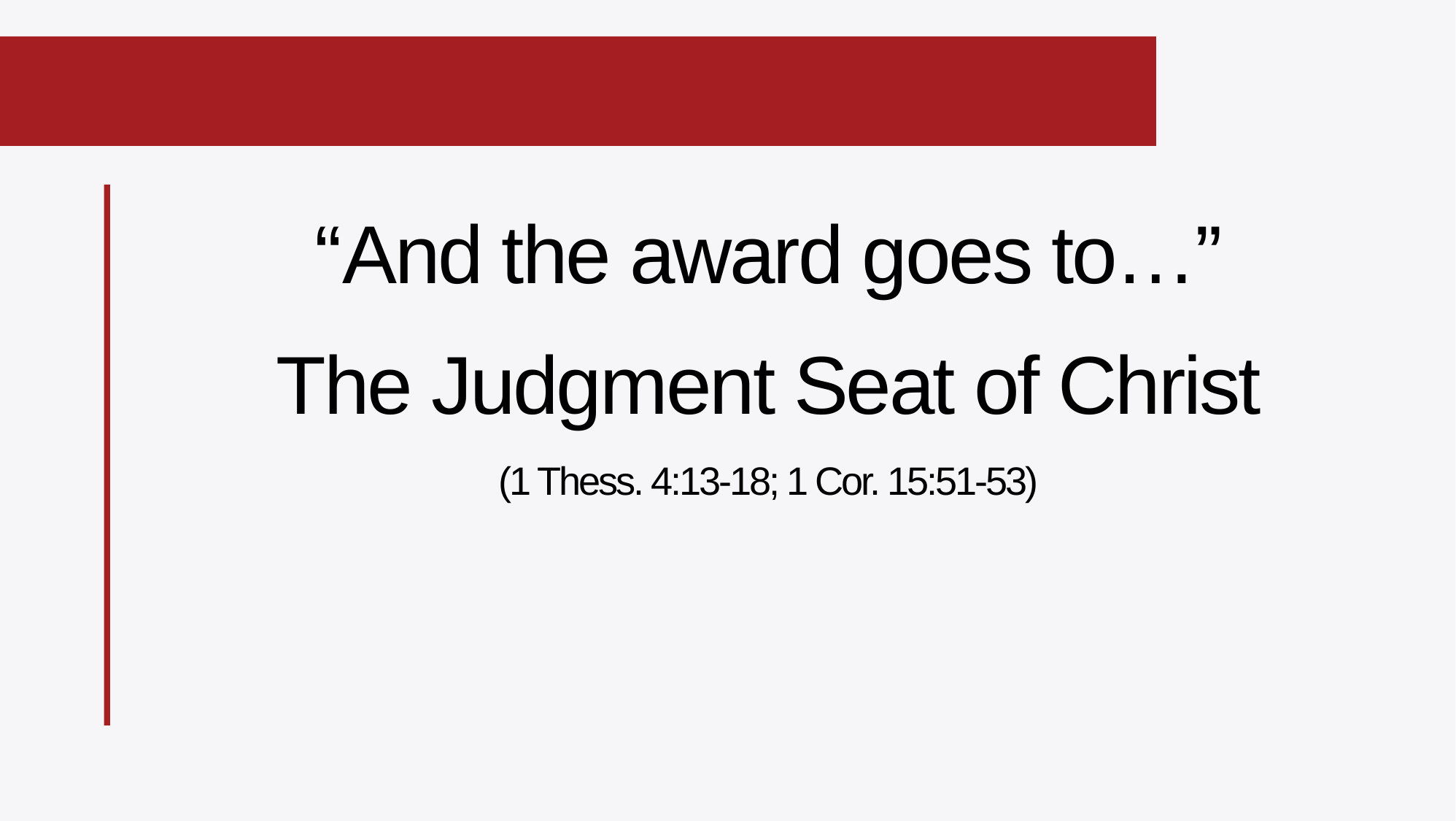

“And the award goes to…”
The Judgment Seat of Christ
(1 Thess. 4:13-18; 1 Cor. 15:51-53)